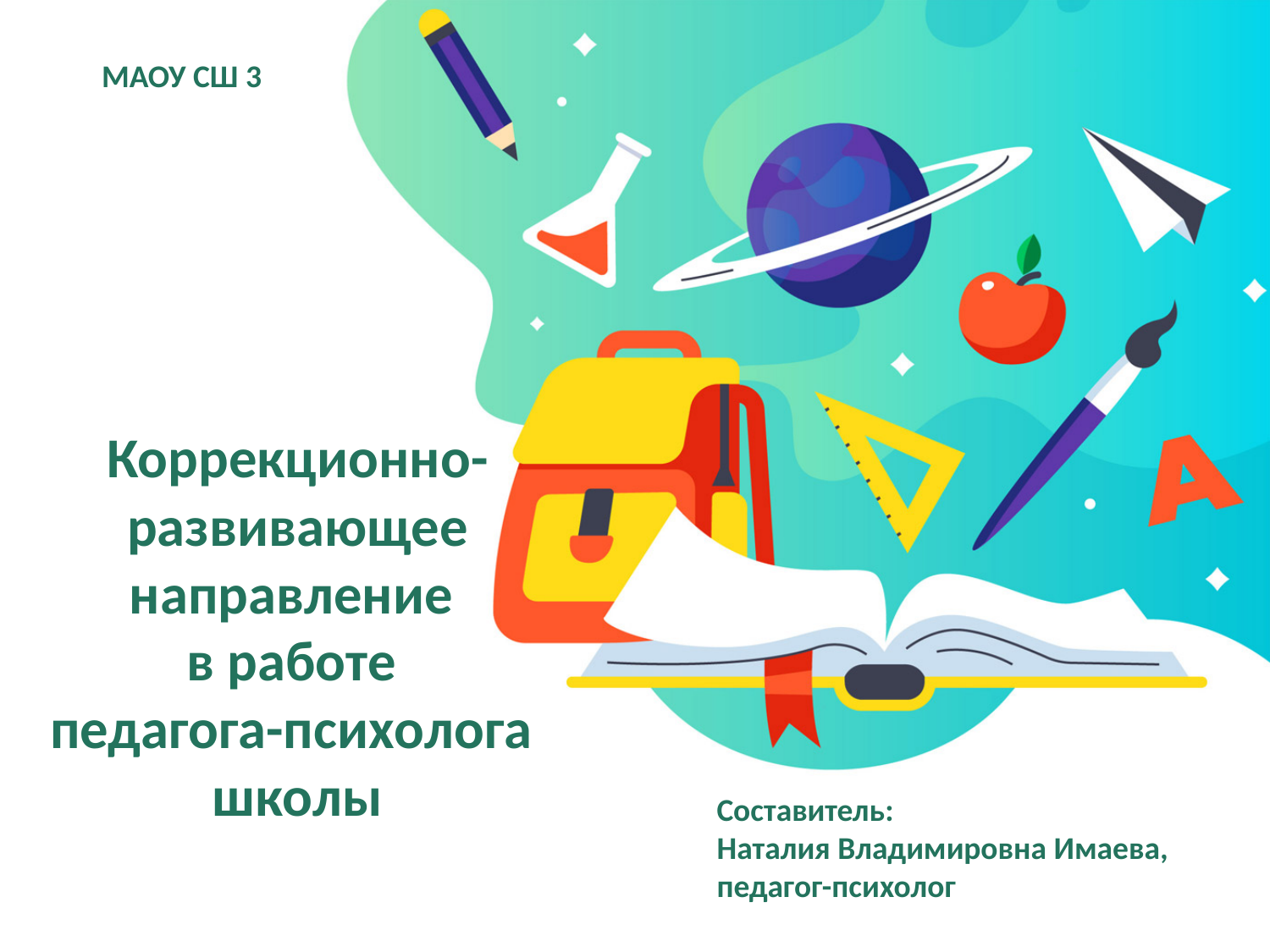

МАОУ СШ 3
# Коррекционно-развивающее направление в работе педагога-психолога школы
Составитель:
Наталия Владимировна Имаева,
педагог-психолог